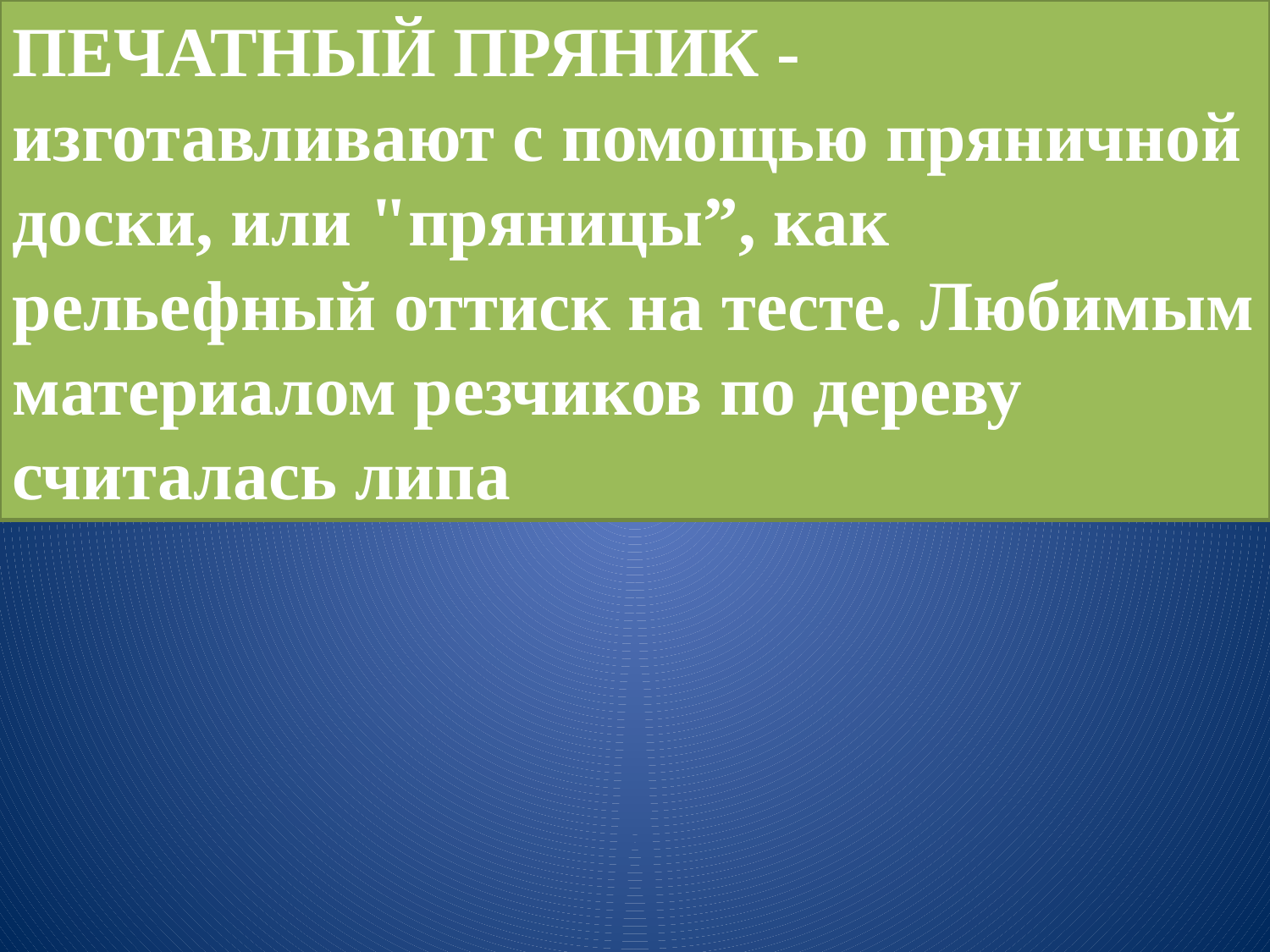

ПЕЧАТНЫЙ ПРЯНИК - изготавливают с помощью пряничной доски, или "пряницы”, как рельефный оттиск на тесте. Любимым материалом резчиков по дереву считалась липа